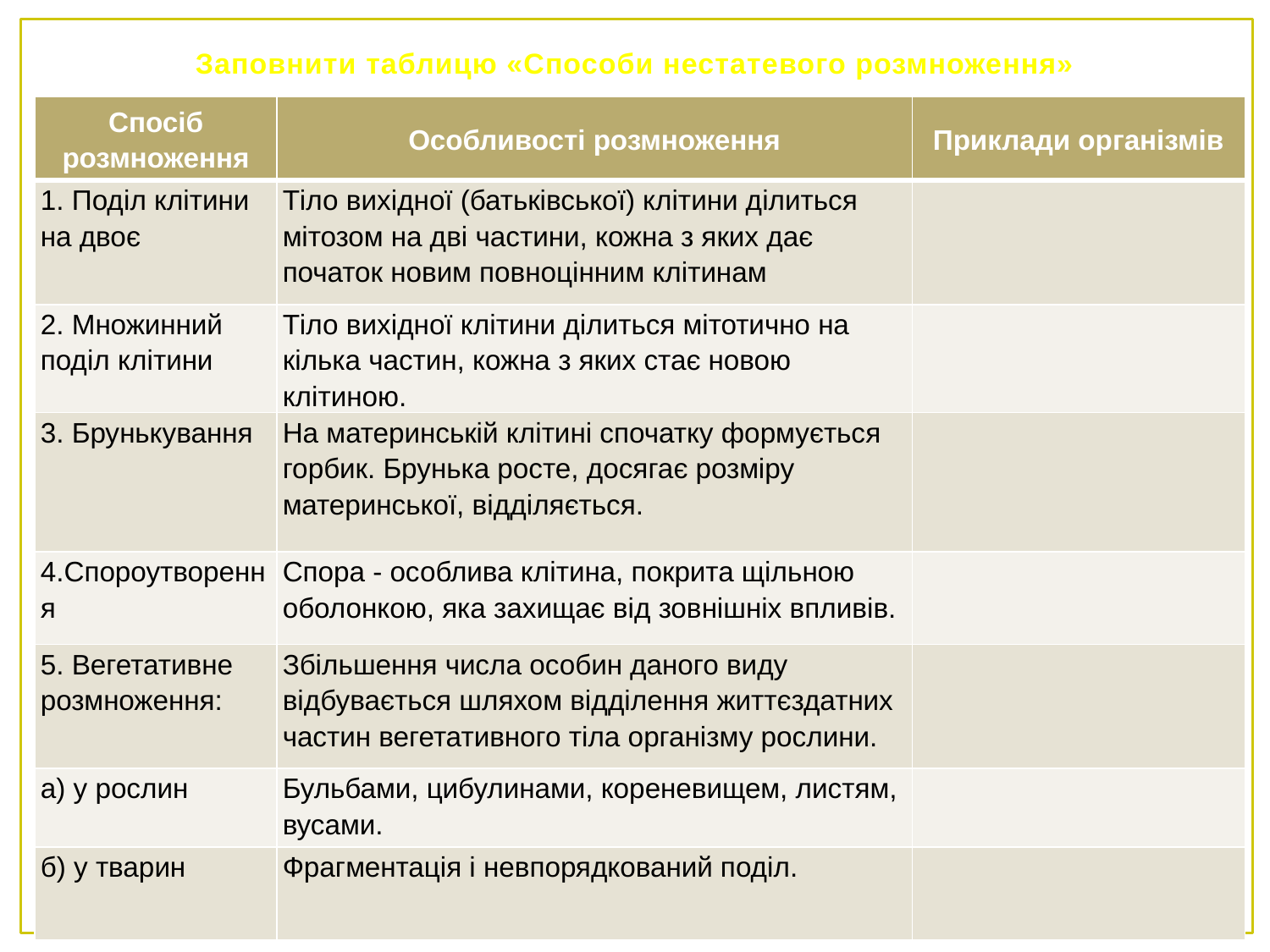

# Заповнити таблицю «Способи нестатевого розмноження»
| Спосіб розмноження | Особливості розмноження | Приклади організмів |
| --- | --- | --- |
| 1. Поділ клітини на двоє | Тіло вихідної (батьківської) клітини ділиться мітозом на дві частини, кожна з яких дає початок новим повноцінним клітинам |  |
| 2. Множинний поділ клітини | Тіло вихідної клітини ділиться мітотично на кілька частин, кожна з яких стає новою клітиною. |  |
| 3. Брунькування | На материнській клітині спочатку формується горбик. Брунька росте, досягає розміру материнської, відділяється. |  |
| 4.Спороутворення | Спора - особлива клітина, покрита щільною оболонкою, яка захищає від зовнішніх впливів. |  |
| 5. Вегетативне розмноження: | Збільшення числа особин даного виду відбувається шляхом відділення життєздатних частин вегетативного тіла організму рослини. |  |
| а) у рослин | Бульбами, цибулинами, кореневищем, листям, вусами. |  |
| б) у тварин | Фрагментація і невпорядкований поділ. |  |
20